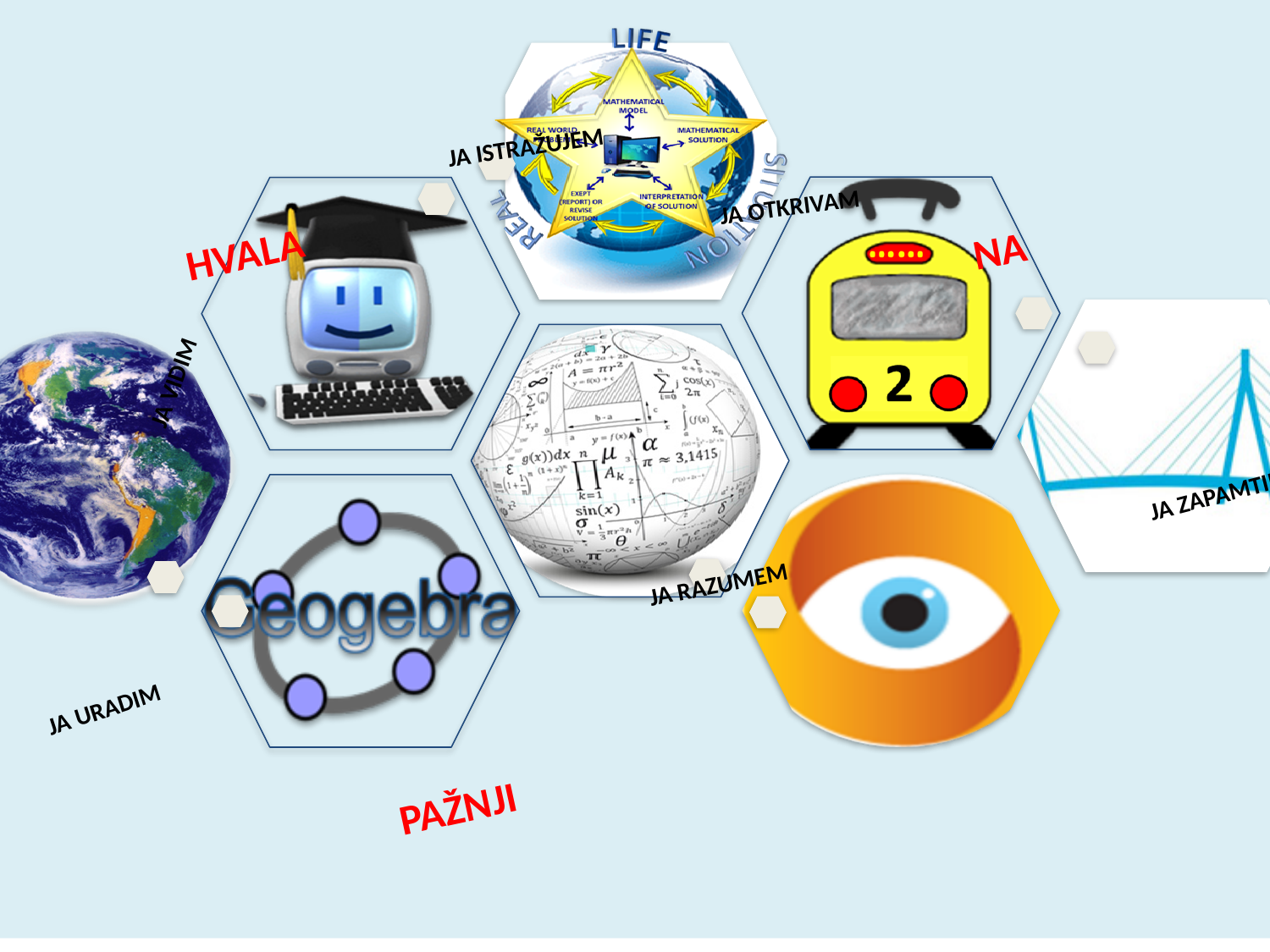

JA ISTRAŽUJEM
JA OTKRIVAM
NA
HVALA
JA VIDIM
JA ZAPAMTIM
JA RAZUMEM
JA URADIM
PAŽNJI